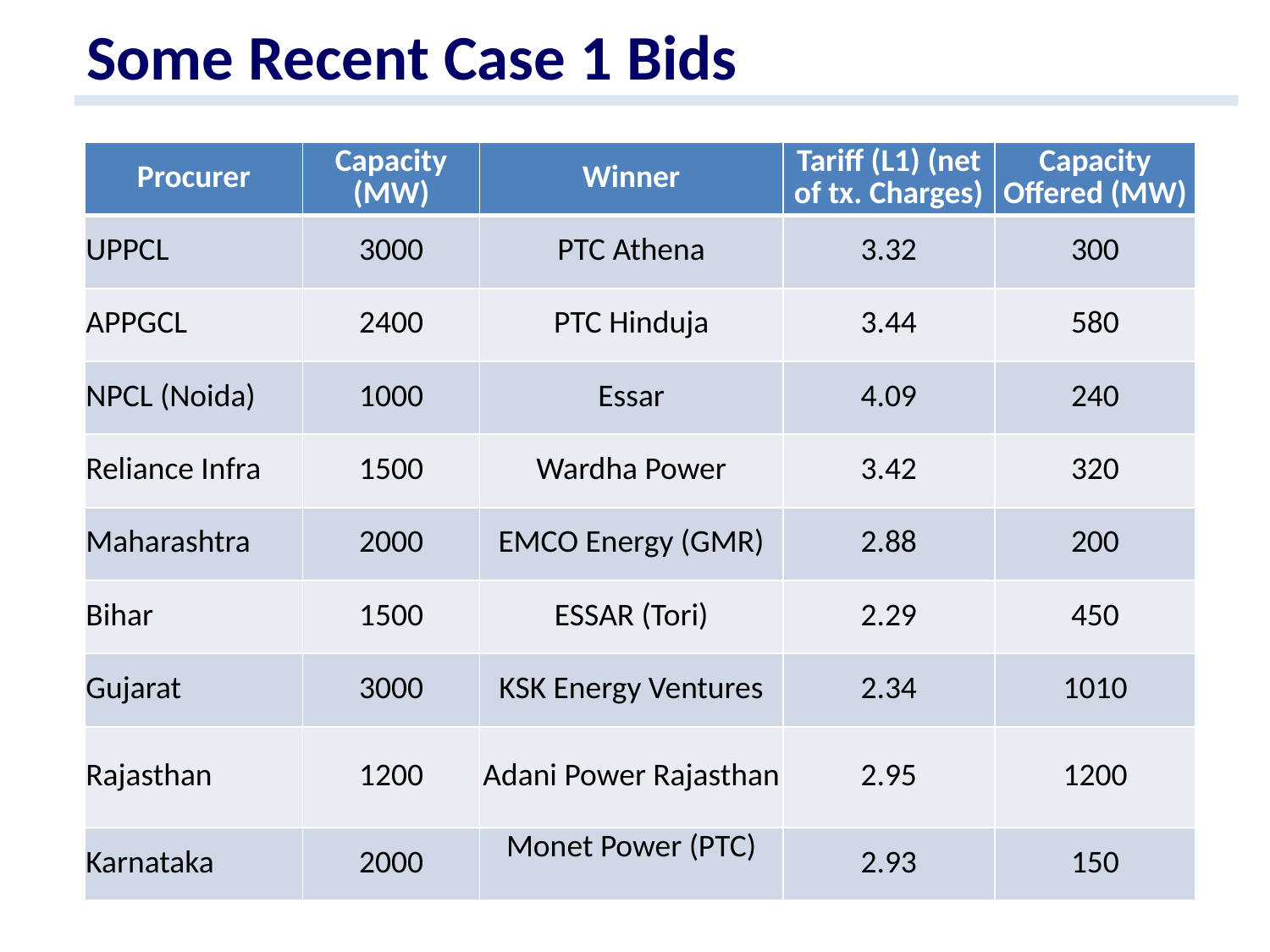

Some Recent Case 1 Bids

| Procurer | Capacity (MW) | Winner | Tariff (L1) (net of tx. Charges) | Capacity Offered (MW) |
| --- | --- | --- | --- | --- |
| UPPCL | 3000 | PTC Athena | 3.32 | 300 |
| APPGCL | 2400 | PTC Hinduja | 3.44 | 580 |
| NPCL (Noida) | 1000 | Essar | 4.09 | 240 |
| Reliance Infra | 1500 | Wardha Power | 3.42 | 320 |
| Maharashtra | 2000 | EMCO Energy (GMR) | 2.88 | 200 |
| Bihar | 1500 | ESSAR (Tori) | 2.29 | 450 |
| Gujarat | 3000 | KSK Energy Ventures | 2.34 | 1010 |
| Rajasthan | 1200 | Adani Power Rajasthan | 2.95 | 1200 |
| Karnataka | 2000 | Monet Power (PTC) | 2.93 | 150 |